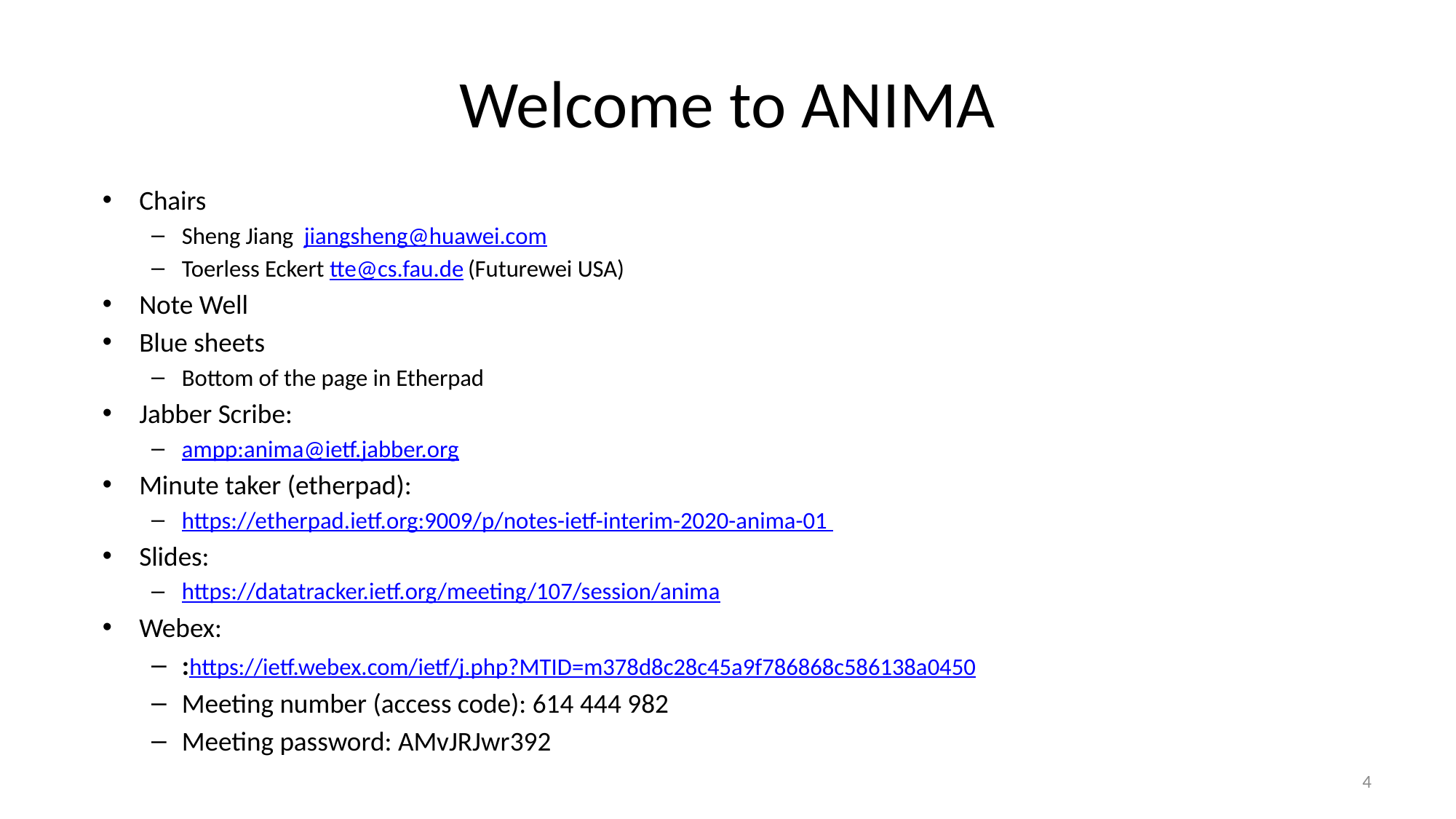

# Welcome to ANIMA
Chairs
Sheng Jiang  jiangsheng@huawei.com
Toerless Eckert tte@cs.fau.de (Futurewei USA)
Note Well
Blue sheets
Bottom of the page in Etherpad
Jabber Scribe:
ampp:anima@ietf.jabber.org
Minute taker (etherpad):
https://etherpad.ietf.org:9009/p/notes-ietf-interim-2020-anima-01
Slides:
https://datatracker.ietf.org/meeting/107/session/anima
Webex:
:https://ietf.webex.com/ietf/j.php?MTID=m378d8c28c45a9f786868c586138a0450
Meeting number (access code): 614 444 982
Meeting password: AMvJRJwr392
4